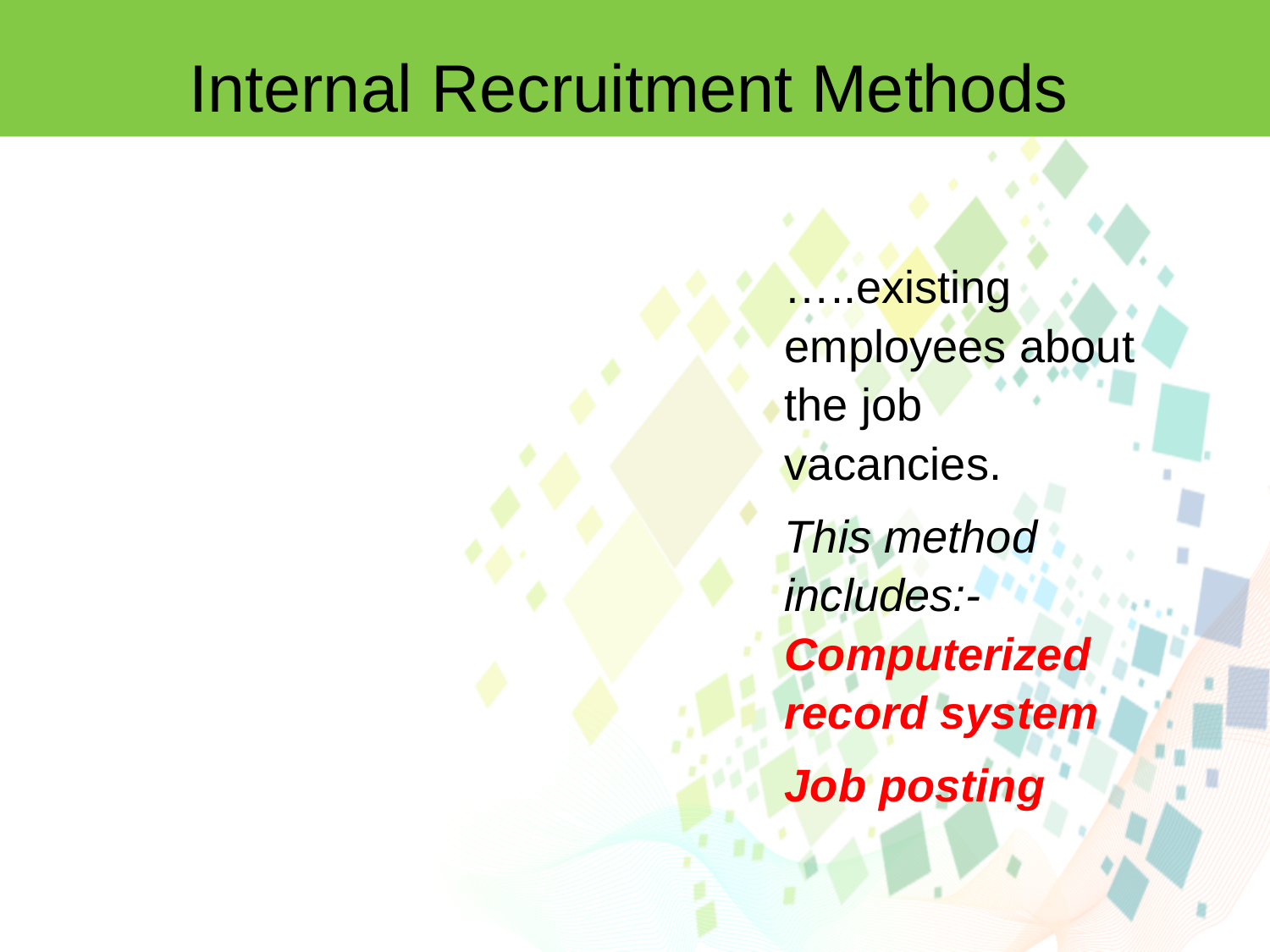

Internal Recruitment Methods
…..existing employees about the job vacancies.
This method includes:- Computerized record system
Job posting